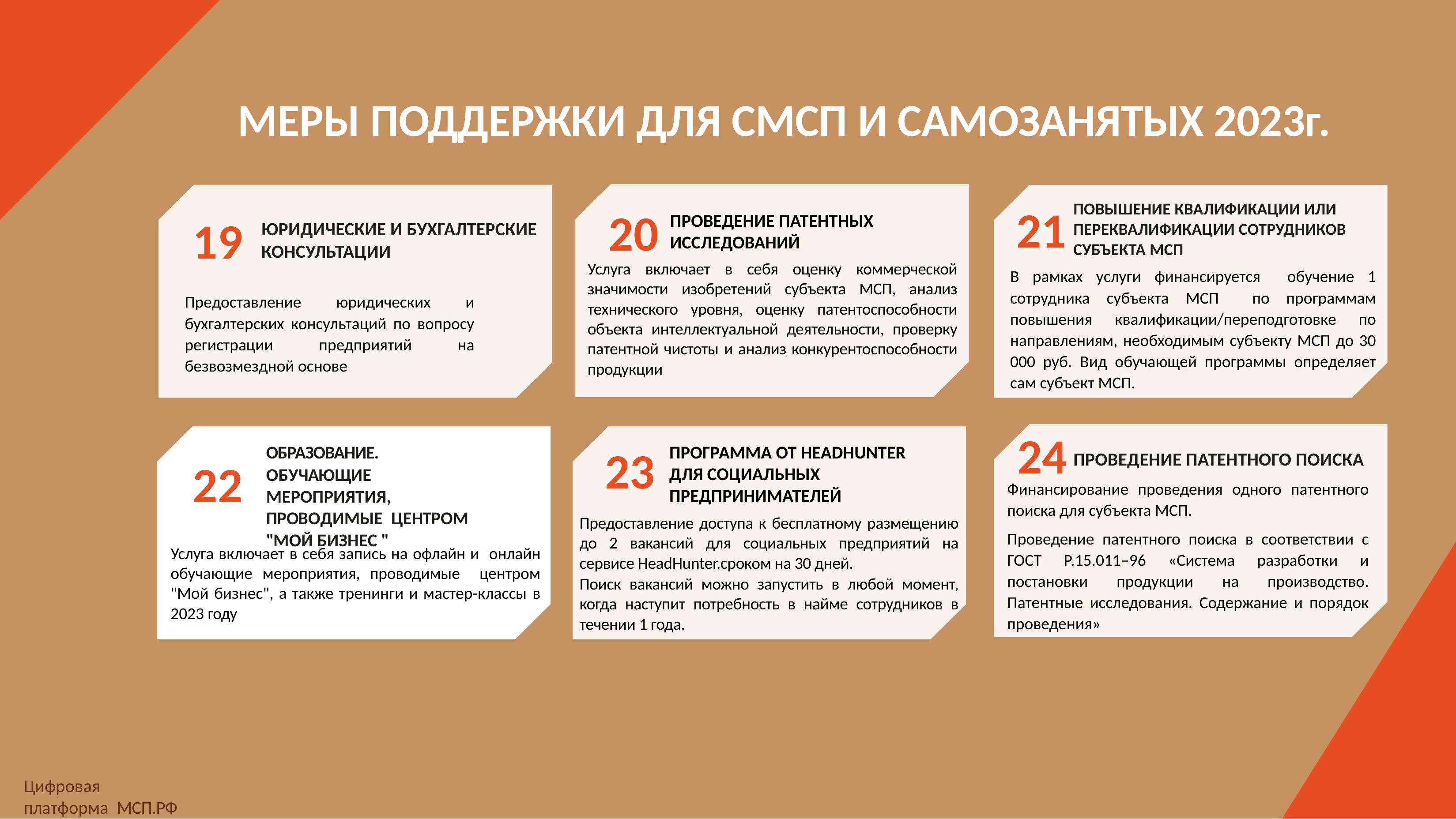

МЕРЫ ПОДДЕРЖКИ ДЛЯ СМСП И САМОЗАНЯТЫХ 2023г.

ПОВЫШЕНИЕ КВАЛИФИКАЦИИ ИЛИ ПЕРЕКВАЛИФИКАЦИИ СОТРУДНИКОВ СУБЪЕКТА МСП
21
20
ПРОВЕДЕНИЕ ПАТЕНТНЫХ ИССЛЕДОВАНИЙ
19
ЮРИДИЧЕСКИЕ И БУХГАЛТЕРСКИЕ КОНСУЛЬТАЦИИ
Услуга включает в себя оценку коммерческой значимости изобретений субъекта МСП, анализ технического уровня, оценку патентоспособности объекта интеллектуальной деятельности, проверку патентной чистоты и анализ конкурентоспособности продукции

В рамках услуги финансируется  обучение 1 сотрудника субъекта МСП  по программам повышения квалификации/переподготовке по направлениям, необходимым субъекту МСП до 30 000 руб. Вид обучающей программы определяет сам субъект МСП.
Предоставление юридических и бухгалтерских консультаций по вопросу регистрации предприятий на безвозмездной основе

24

23
ОБРАЗОВАНИЕ.
ОБУЧАЮЩИЕ  МЕРОПРИЯТИЯ, ПРОВОДИМЫЕ  ЦЕНТРОМ "МОЙ БИЗНЕС "
ПРОГРАММА ОТ HEADHUNTER ДЛЯ СОЦИАЛЬНЫХ ПРЕДПРИНИМАТЕЛЕЙ

ПРОВЕДЕНИЕ ПАТЕНТНОГО ПОИСКА
22
Финансирование проведения одного патентного поиска для субъекта МСП.
Проведение патентного поиска в соответствии с ГОСТ Р.15.011–96 «Система разработки и постановки продукции на производство. Патентные исследования. Содержание и порядок проведения»
Предоставление доступа к бесплатному размещению до 2 вакансий для социальных предприятий на сервисе HeadHunter.сроком на 30 дней.
Поиск вакансий можно запустить в любой момент, когда наступит потребность в найме сотрудников в течении 1 года.

Услуга включает в себя запись на офлайн и  онлайн обучающие мероприятия, проводимые  центром "Мой бизнес", а также тренинги и мастер-классы в 2023 году

Цифровая платформа  МСП.РФ